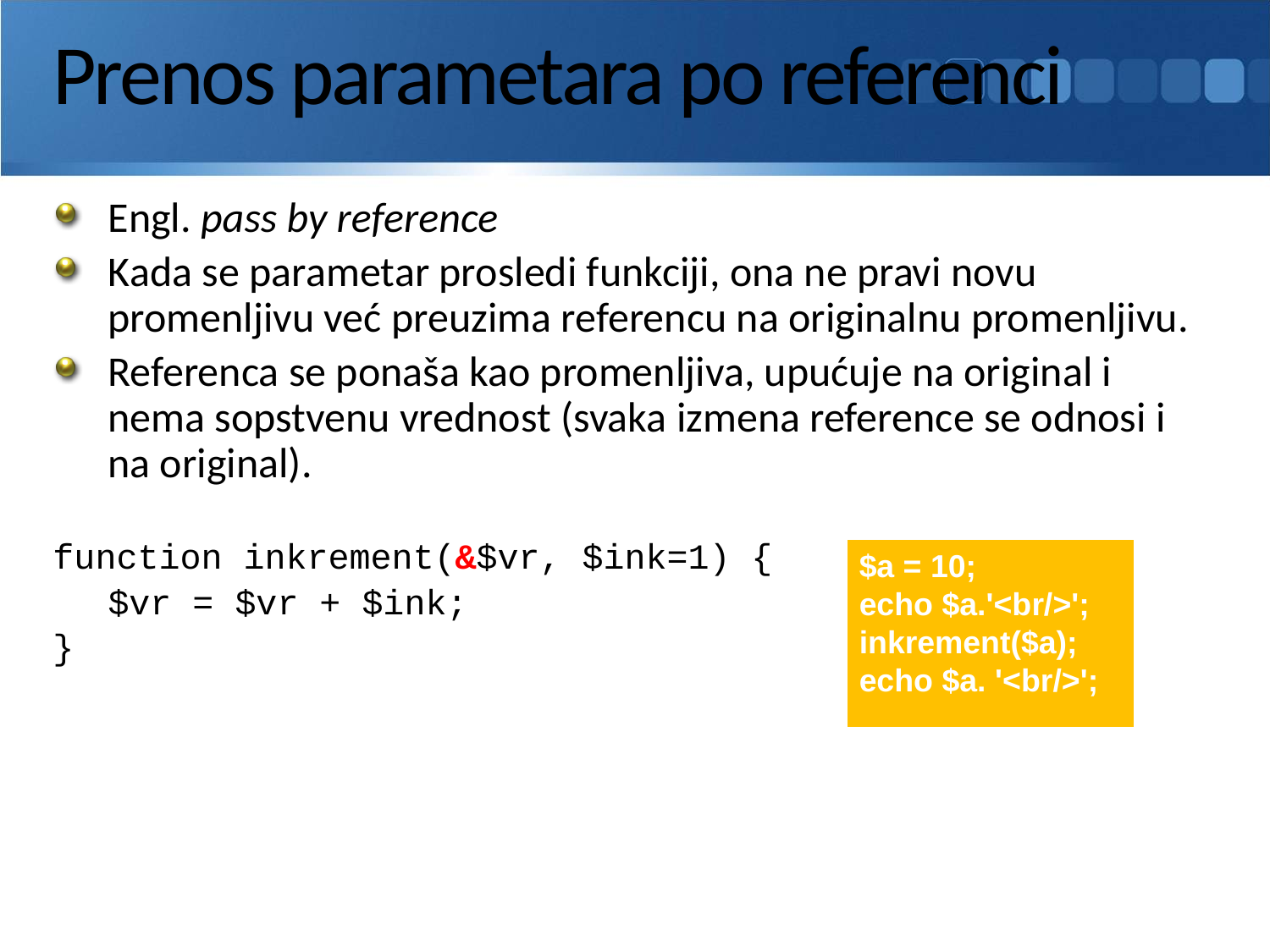

# Prenos parametara po referenci
Engl. pass by reference
Kada se parametar prosledi funkciji, ona ne pravi novu promenljivu već preuzima referencu na originalnu promenljivu.
Referenca se ponaša kao promenljiva, upućuje na original i nema sopstvenu vrednost (svaka izmena reference se odnosi i na original).

function inkrement(&$vr, $ink=1) {
	$vr = $vr + $ink;
}
$a = 10;
echo $a.'<br/>';
inkrement($a);
echo $a. '<br/>';
183